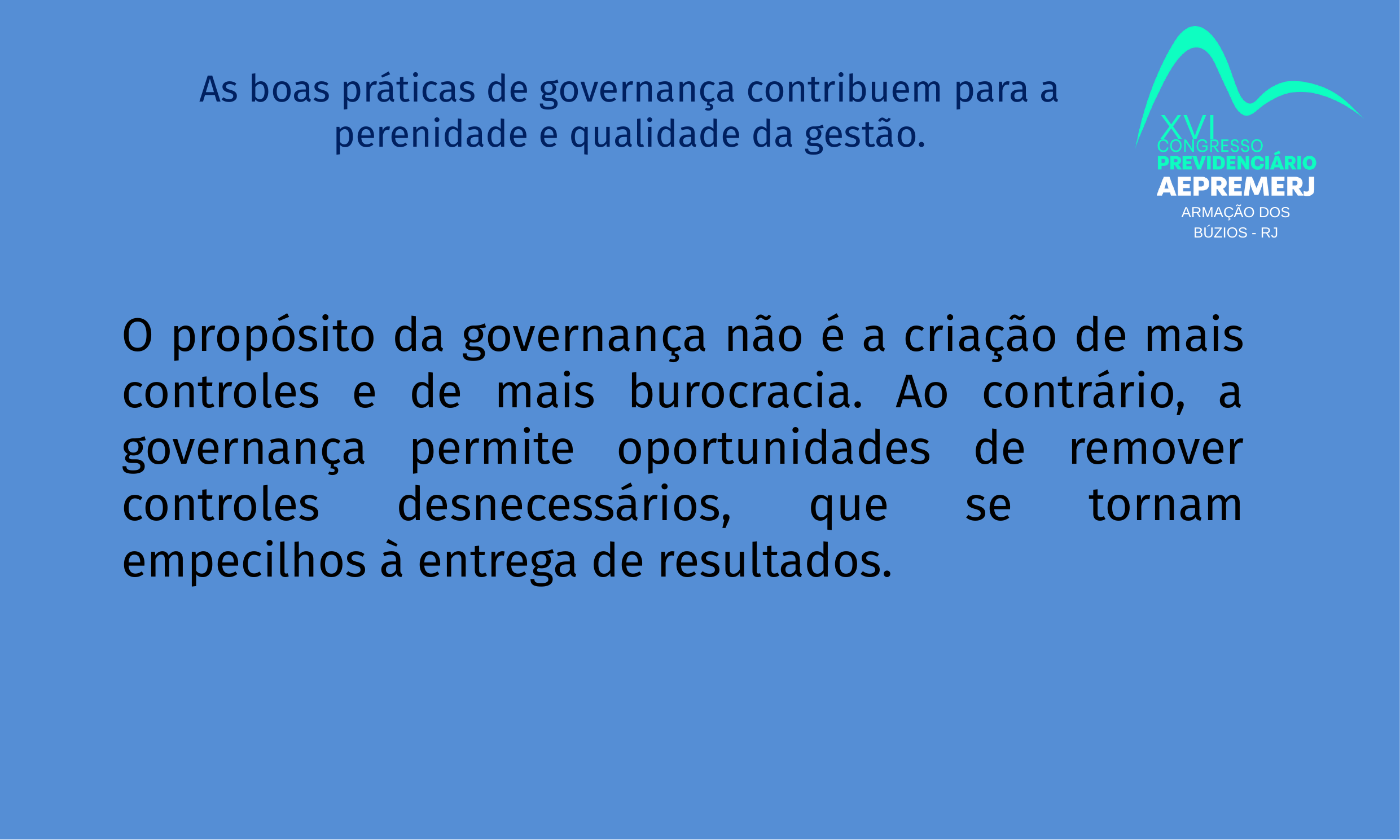

XVI

ARMAÇÃO DOS BÚZIOS - RJ
As boas práticas de governança contribuem para a perenidade e qualidade da gestão.
O propósito da governança não é a criação de mais controles e de mais burocracia. Ao contrário, a governança permite oportunidades de remover controles desnecessários, que se tornam empecilhos à entrega de resultados.